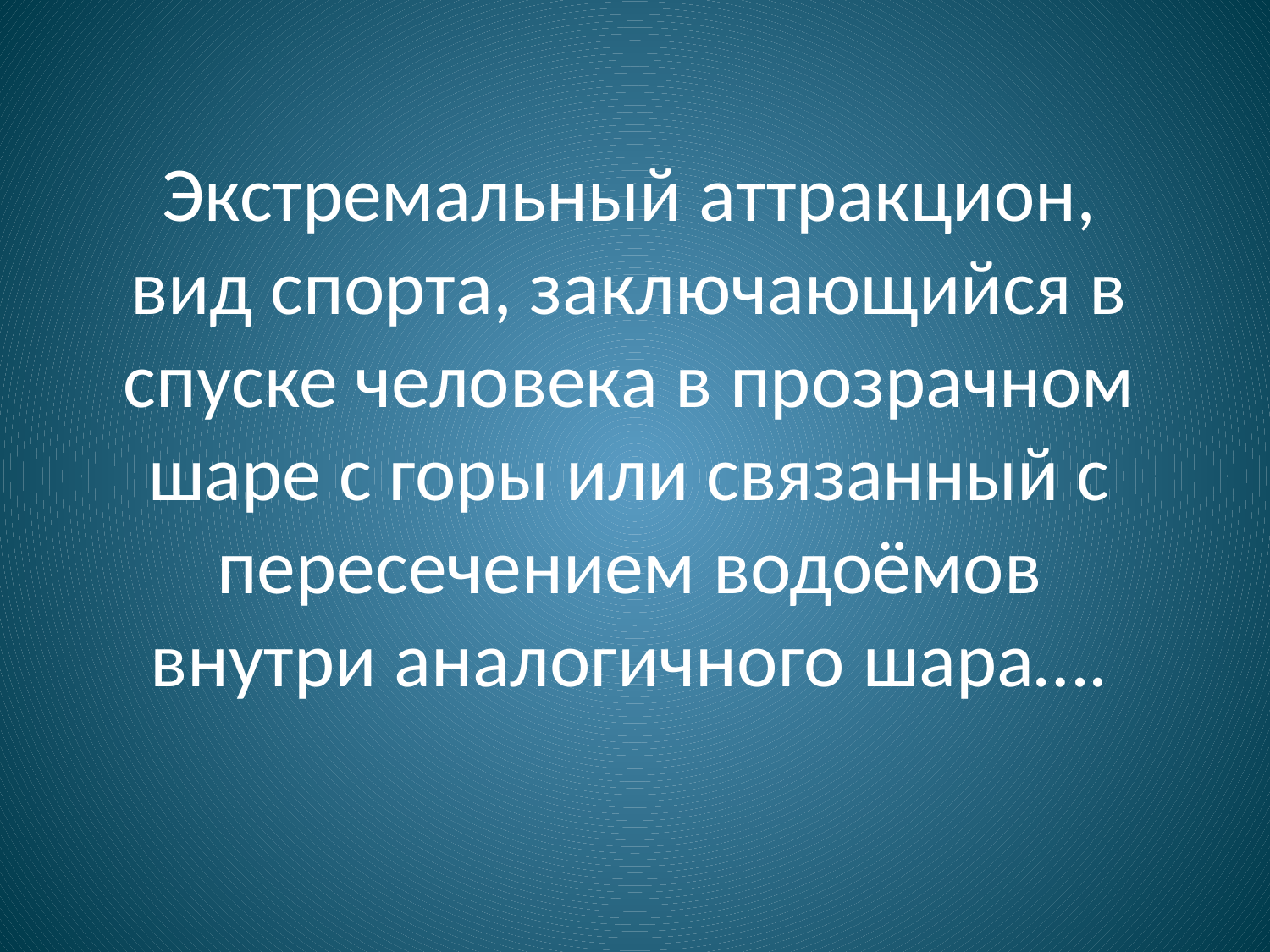

Экстремальный аттракцион, вид спорта, заключающийся в спуске человека в прозрачном шаре с горы или связанный с пересечением водоёмов внутри аналогичного шара….